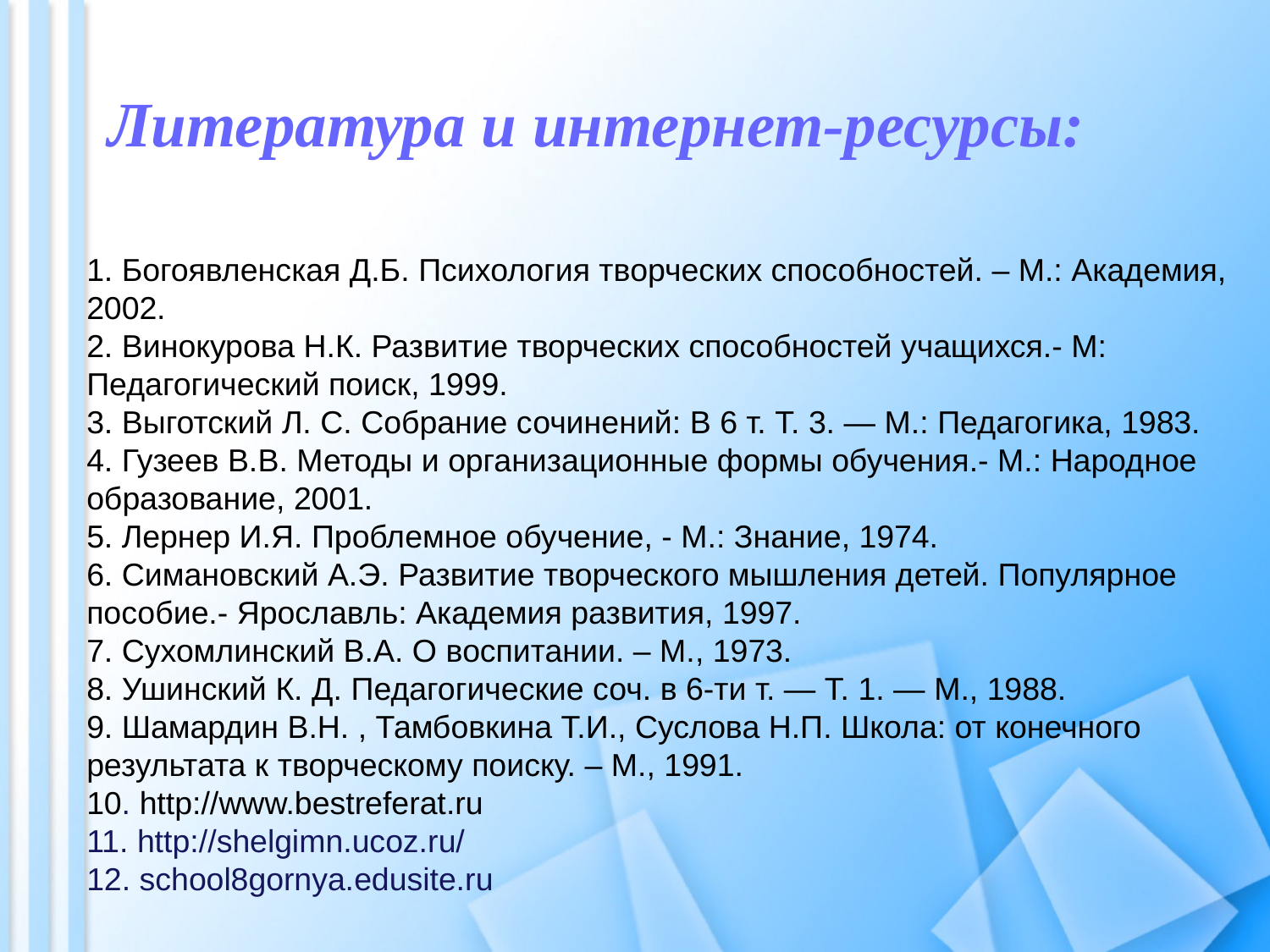

# Литература и интернет-ресурсы:
1. Богоявленская Д.Б. Психология творческих способностей. – М.: Академия, 2002.
2. Винокурова Н.К. Развитие творческих способностей учащихся.- М: Педагогический поиск, 1999.
3. Выготский Л. С. Собрание сочинений: В 6 т. Т. 3. — М.: Педагогика, 1983.
4. Гузеев В.В. Методы и организационные формы обучения.- М.: Народное образование, 2001.
5. Лернер И.Я. Проблемное обучение, - М.: Знание, 1974.
6. Симановский А.Э. Развитие творческого мышления детей. Популярное пособие.- Ярославль: Академия развития, 1997.
7. Сухомлинский В.А. О воспитании. – М., 1973.
8. Ушинский К. Д. Педагогические соч. в 6-ти т. — Т. 1. — М., 1988.
9. Шамардин В.Н. , Тамбовкина Т.И., Суслова Н.П. Школа: от конечного результата к творческому поиску. – М., 1991.
10. http://www.bestreferat.ru
11. http://shelgimn.ucoz.ru/
12. school8gornya.edusite.ru